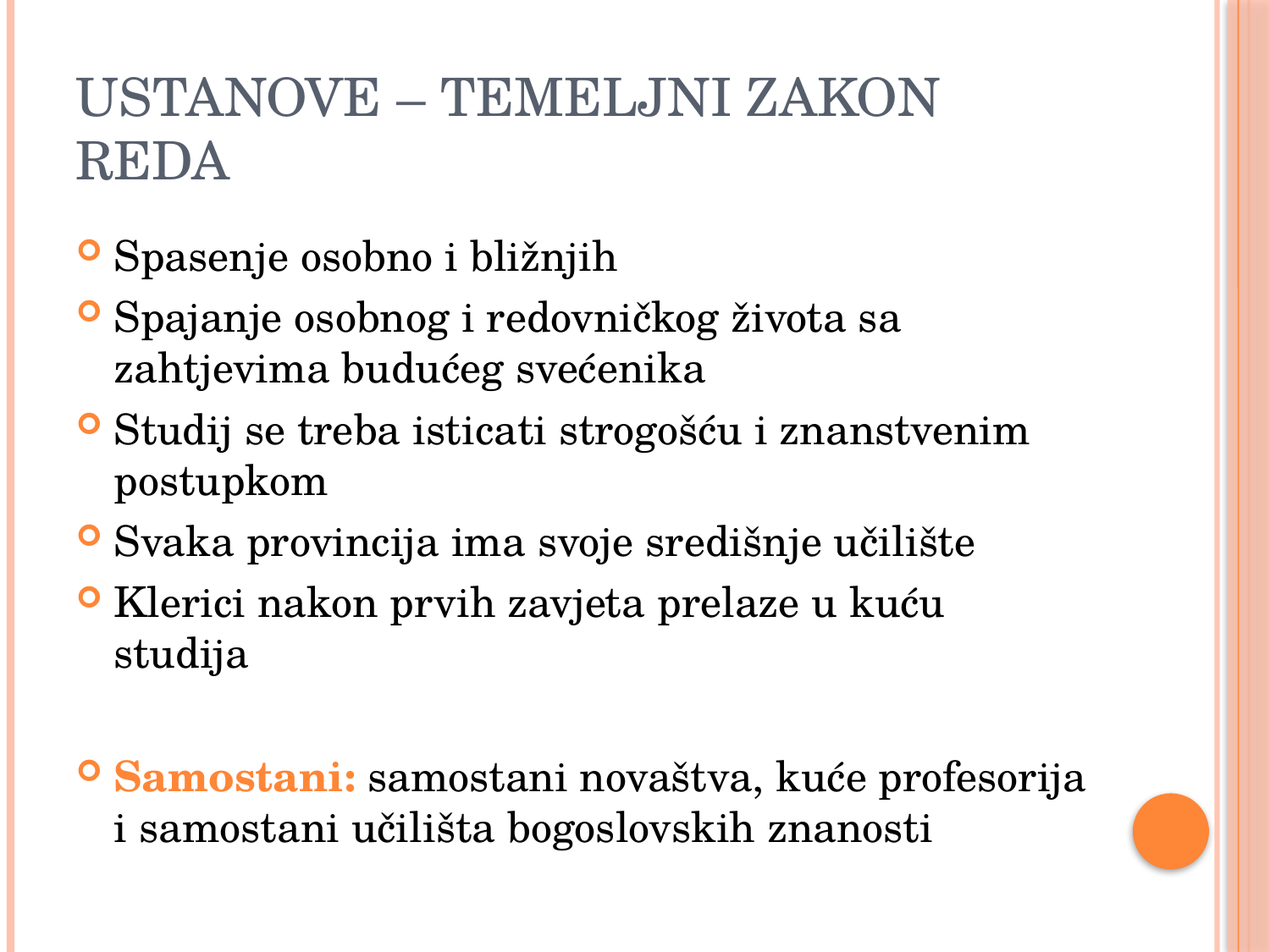

# Ustanove – temeljni zakon reda
Spasenje osobno i bližnjih
Spajanje osobnog i redovničkog života sa zahtjevima budućeg svećenika
Studij se treba isticati strogošću i znanstvenim postupkom
Svaka provincija ima svoje središnje učilište
Klerici nakon prvih zavjeta prelaze u kuću studija

Samostani: samostani novaštva, kuće profesorija i samostani učilišta bogoslovskih znanosti